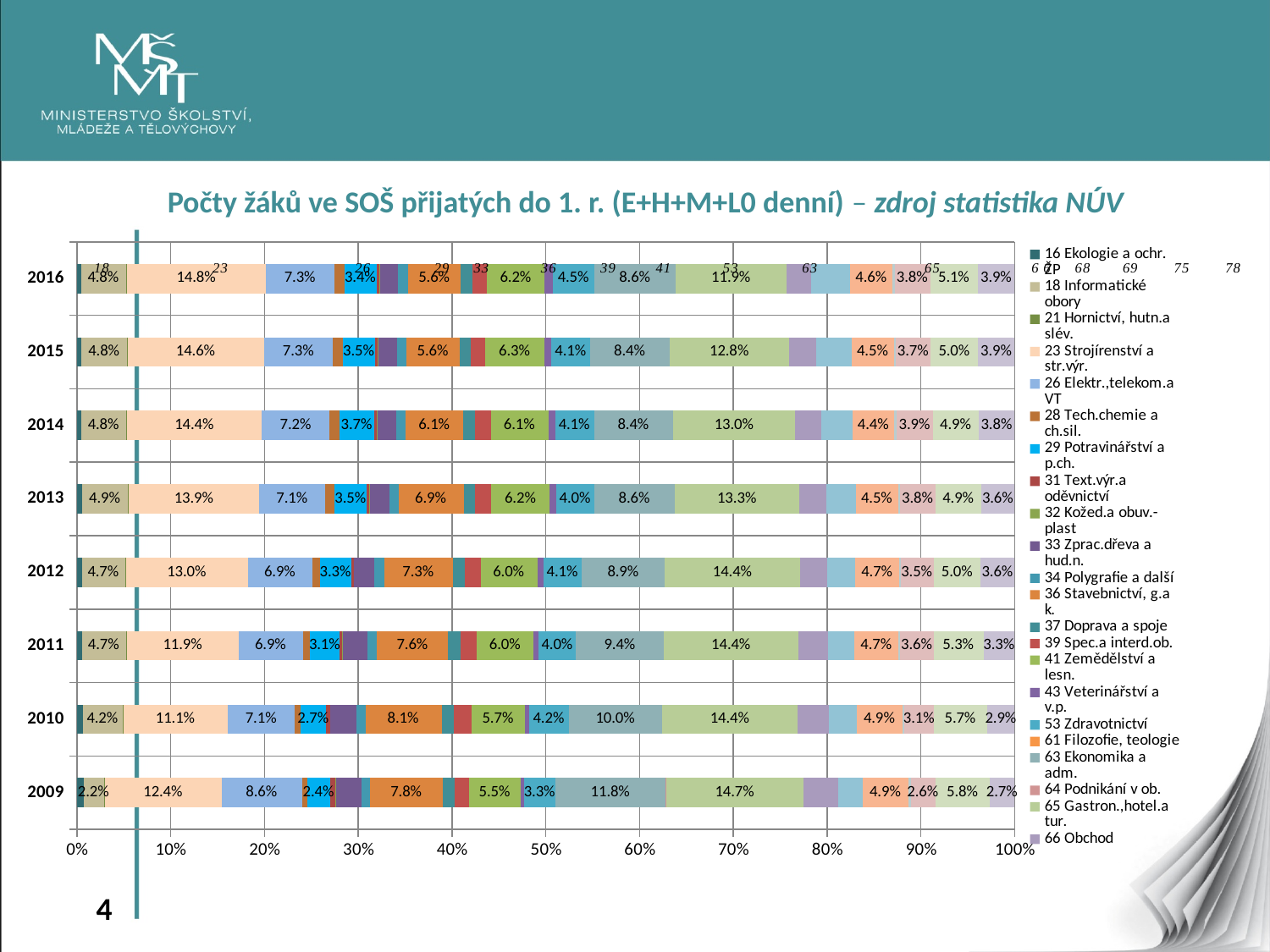

Počty žáků ve SOŠ přijatých do 1. r. (E+H+M+L0 denní) – zdroj statistika NÚV

### Chart

| Category | 16 Ekologie a ochr. ŽP | 18 Informatické obory | 21 Hornictví, hutn.a slév. | 23 Strojírenství a str.výr. | 26 Elektr.,telekom.a VT | 28 Tech.chemie a ch.sil. | 29 Potravinářství a p.ch. | 31 Text.výr.a oděvnictví | 32 Kožed.a obuv.-plast | 33 Zprac.dřeva a hud.n. | 34 Polygrafie a další | 36 Stavebnictví, g.a k. | 37 Doprava a spoje | 39 Spec.a interd.ob. | 41 Zemědělství a lesn. | 43 Veterinářství a v.p. | 53 Zdravotnictví | 61 Filozofie, teologie | 63 Ekonomika a adm. | 64 Podnikání v ob. | 65 Gastron.,hotel.a tur. | 66 Obchod | 68 Právní a veřejn.činn. | 69 Osobní a prov.sl. | 72 Public.,knihov.a inf. | 75 Pedag.,učitel.a soc.p. | 78 Obecně odborná př. | 82 Umění a užité umění |
|---|---|---|---|---|---|---|---|---|---|---|---|---|---|---|---|---|---|---|---|---|---|---|---|---|---|---|---|---|
| 2009 | 0.006999099416578566 | 0.02178041426837386 | 0.0011257292767923568 | 0.1242805121578762 | 0.08597634989623713 | 0.005638435334194761 | 0.02404166177219155 | 0.005785269587689416 | 0.000626492814910529 | 0.027340538000704805 | 0.008858999960844199 | 0.07784173225263323 | 0.012931203257762638 | 0.01476173695132934 | 0.05506284506049571 | 0.0038764242922588983 | 0.03322369709072399 | 0.0 | 0.11781001605387838 | 0.0001859900544265633 | 0.14682446454442225 | 0.037021809781119075 | 0.025823250714593366 | 0.048651082657895764 | 0.0027996397666314263 | 0.026136497122048633 | 0.05803868593132073 | 0.026557421982066644 |
| 2010 | 0.006207422015059161 | 0.042454732879168164 | 0.000986016493366798 | 0.1112405880243815 | 0.07139655790605952 | 0.006218626747938329 | 0.027317138759411976 | 0.004134546432413051 | 0.00048180351380423093 | 0.027552438149874507 | 0.009591251344567946 | 0.08122310864109 | 0.013322427393330944 | 0.01853262818214414 | 0.056920043026174254 | 0.004616349946217282 | 0.042174614557188954 | 0.0 | 0.10008067407673 | 0.0 | 0.14381274650412335 | 0.03363660810326282 | 0.029378809609178918 | 0.048998296880602366 | 0.002207332377196128 | 0.03108192900681248 | 0.05720016134815346 | 0.029233148081749732 |
| 2011 | 0.005483019363778625 | 0.046719147563699784 | 0.0013379045070658082 | 0.11870318827422265 | 0.06880651750624156 | 0.0078004610992318995 | 0.031058497485456263 | 0.0031536320523694048 | 0.0006331155256650699 | 0.02595773655226787 | 0.010404596657627848 | 0.07574689713664544 | 0.012889276456464349 | 0.017894472782005184 | 0.060026519178622194 | 0.005984733553928302 | 0.0395637475660889 | 0.0 | 0.09379666240607791 | 0.0 | 0.1435619318385436 | 0.03129740900457516 | 0.028239341559853307 | 0.04723280732980541 | 0.0014454146906693107 | 0.03577699998805443 | 0.05332505106733721 | 0.03316091885370253 |
| 2012 | 0.005148813261333669 | 0.04657792289338189 | 0.000539997488383775 | 0.1299761396458621 | 0.06891874921511992 | 0.008263217380384278 | 0.033040311440411904 | 0.003051613713424589 | 0.00027627778475448954 | 0.021599899535351 | 0.01046088157729499 | 0.07268617355268114 | 0.012796684666582946 | 0.017028758005776717 | 0.060492276780108 | 0.006555318347356524 | 0.040951902549290466 | 0.0 | 0.08864749466281552 | 0.0 | 0.14425467788521915 | 0.02904684164259701 | 0.029737536104483236 | 0.04652769056888108 | 0.0016074343840261208 | 0.03543890493532588 | 0.050207208338565866 | 0.03616727364058772 |
| 2013 | 0.005453707496927489 | 0.049044961081523966 | 0.0009729619008603032 | 0.13885190495698485 | 0.07060374846374437 | 0.009652806226956166 | 0.03455294961081524 | 0.0029060835723064317 | 0.0003072511265874642 | 0.02052181482998771 | 0.010036870135190496 | 0.06934913969684556 | 0.01237965997541991 | 0.017206063088897994 | 0.06235917656698074 | 0.006977160999590332 | 0.04045473166734945 | 0.0 | 0.0857230643179025 | 0.0 | 0.13296292503072513 | 0.028535948381810734 | 0.03197972142564523 | 0.04465383039737812 | 0.0022275706677591153 | 0.03802232691519869 | 0.04869930356411307 | 0.035564317902498976 |
| 2014 | 0.004736652422385831 | 0.04758533697163157 | 0.0009782216959275086 | 0.14394017402049117 | 0.0723369201462184 | 0.010554497245533645 | 0.03656747155434279 | 0.003307933892807496 | 0.00038614014312927974 | 0.019899088709262214 | 0.010412912526386243 | 0.06102301395253051 | 0.013051536837769655 | 0.016655511506976264 | 0.061216084024095146 | 0.007298048705143387 | 0.04147145137208464 | 0.0 | 0.08438449261185192 | 0.0 | 0.13015497091077588 | 0.027441692838387478 | 0.033954589919168 | 0.04401997631673789 | 0.0027673376924265045 | 0.03862688565103228 | 0.04884672810585389 | 0.038382330227050405 |
| 2015 | 0.004833568479908032 | 0.048466321785023775 | 0.0006401212311229555 | 0.14588232220306213 | 0.07313058473114908 | 0.01030725819093902 | 0.03486701154830956 | 0.002913204786539165 | 0.0007315671212833778 | 0.019308146522443434 | 0.01050321366985421 | 0.05629147724303705 | 0.012005539008204003 | 0.015415164341328317 | 0.06291477243037048 | 0.007825155458013273 | 0.04143805194126561 | 0.0 | 0.08441762031666405 | 0.0 | 0.12791973663583633 | 0.02840048074410827 | 0.03795004441657522 | 0.04489993206876731 | 0.0022077650624444793 | 0.037270732089669224 | 0.05036055808120395 | 0.039099649892877675 |
| 2016 | 0.004269462179133496 | 0.048448543128136415 | 0.0006699771419563333 | 0.1481963164393999 | 0.07313260292688054 | 0.010653950237776202 | 0.034208244659888074 | 0.002679908567825333 | 0.0007619347888915163 | 0.019140327369223088 | 0.010903549565171698 | 0.05626494311762697 | 0.012690155277055254 | 0.015370063844880587 | 0.0615065289929324 | 0.008302461837576523 | 0.04478337405743412 | 0.0 | 0.08624313601849662 | 0.0 | 0.11882241664696146 | 0.02553795223457082 | 0.041656814061637897 | 0.04575549775360605 | 0.0021807099130343394 | 0.03762381440319487 | 0.05133864060324216 | 0.03885867423346733 |